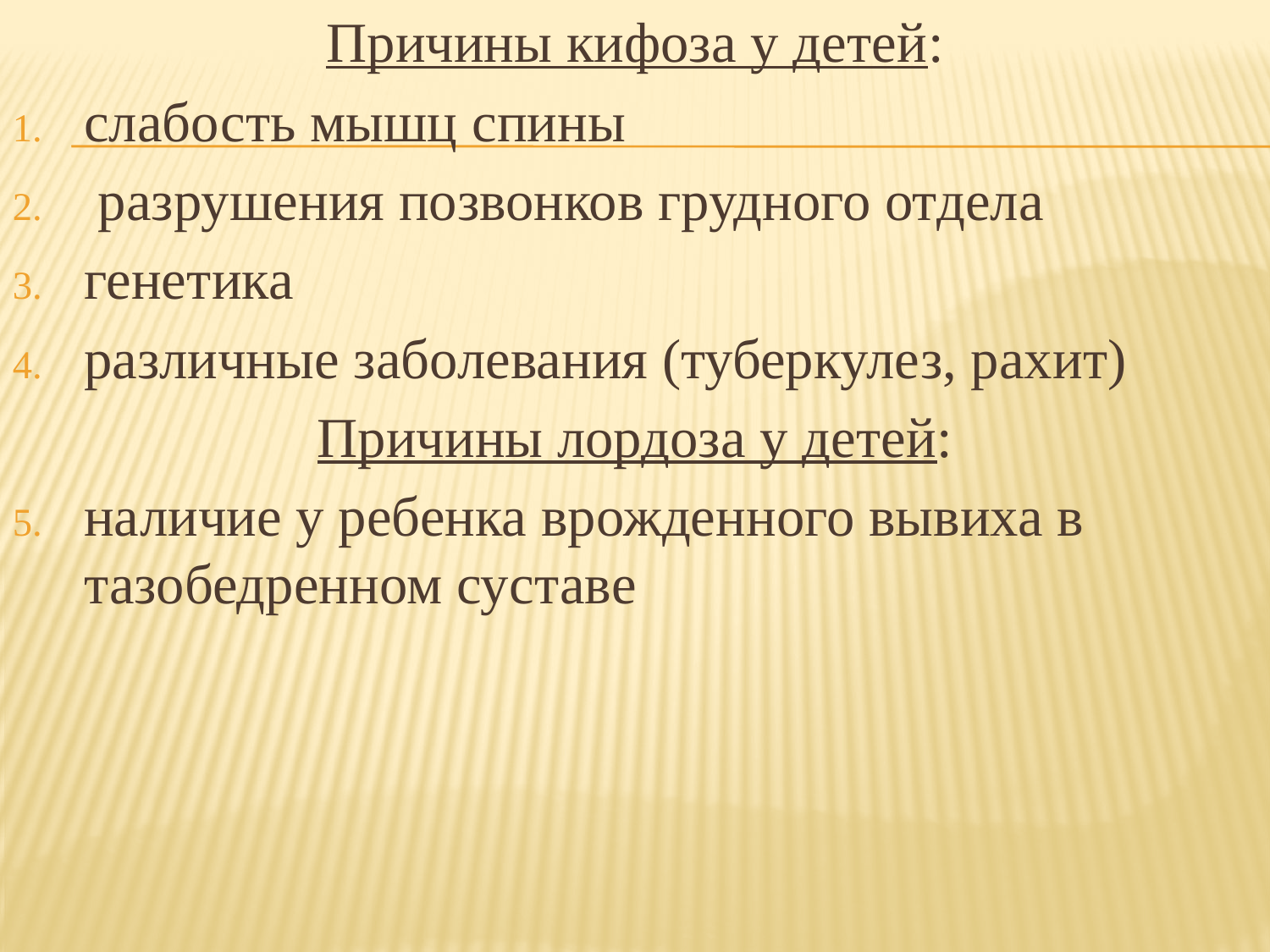

Причины кифоза у детей:
слабость мышц спины
 разрушения позвонков грудного отдела
генетика
различные заболевания (туберкулез, рахит)
Причины лордоза у детей:
наличие у ребенка врожденного вывиха в тазобедренном суставе